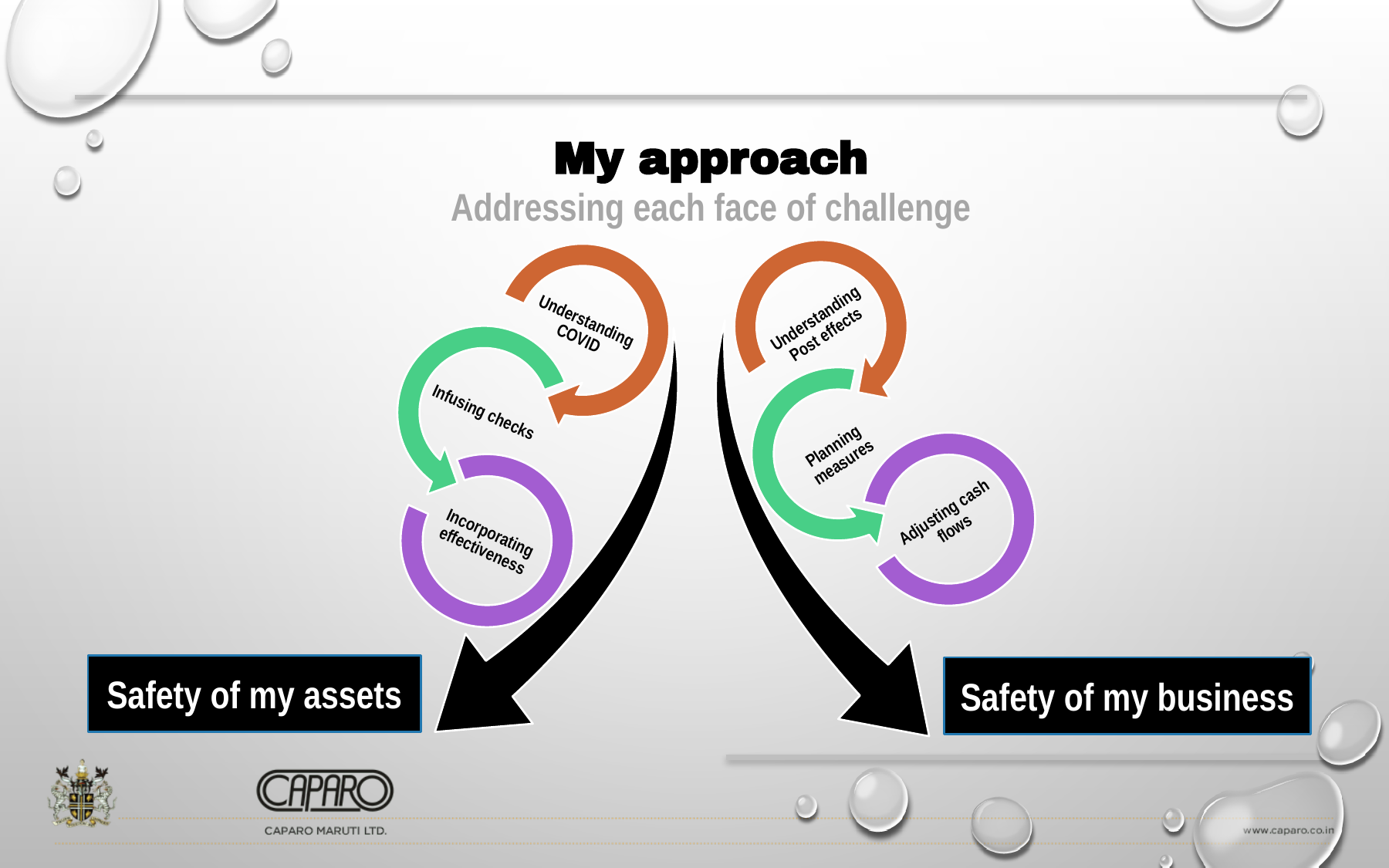

My approach
Addressing each face of challenge

Understanding COVID

Infusing checks

Incorporating effectiveness

Understanding Post effects

Planning measures

Adjusting cash flows

Safety of my assets
Safety of my business